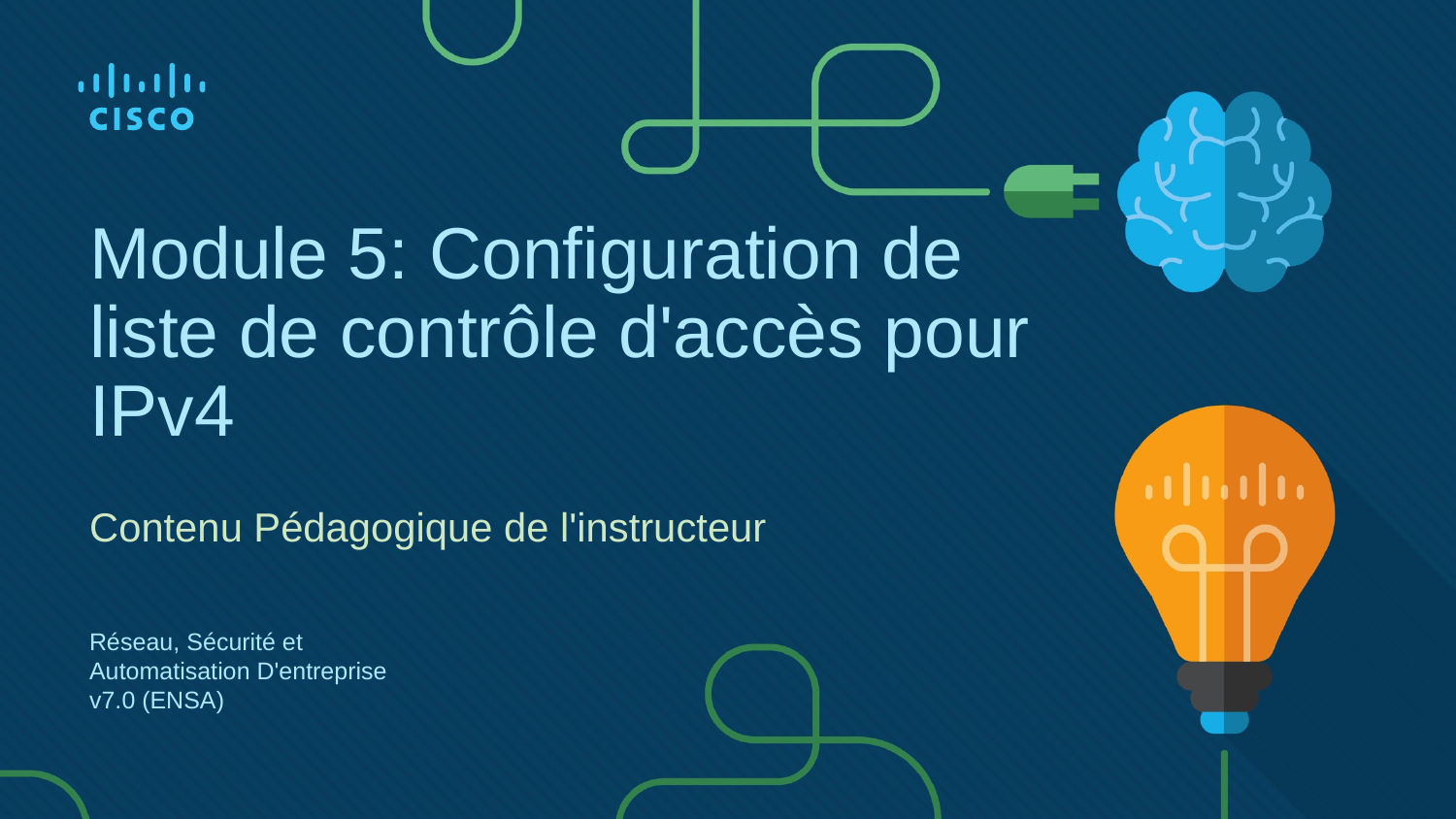

# Module 5: Configuration de liste de contrôle d'accès pour IPv4
Contenu Pédagogique de l'instructeur
Réseau, Sécurité et Automatisation D'entreprise v7.0 (ENSA)